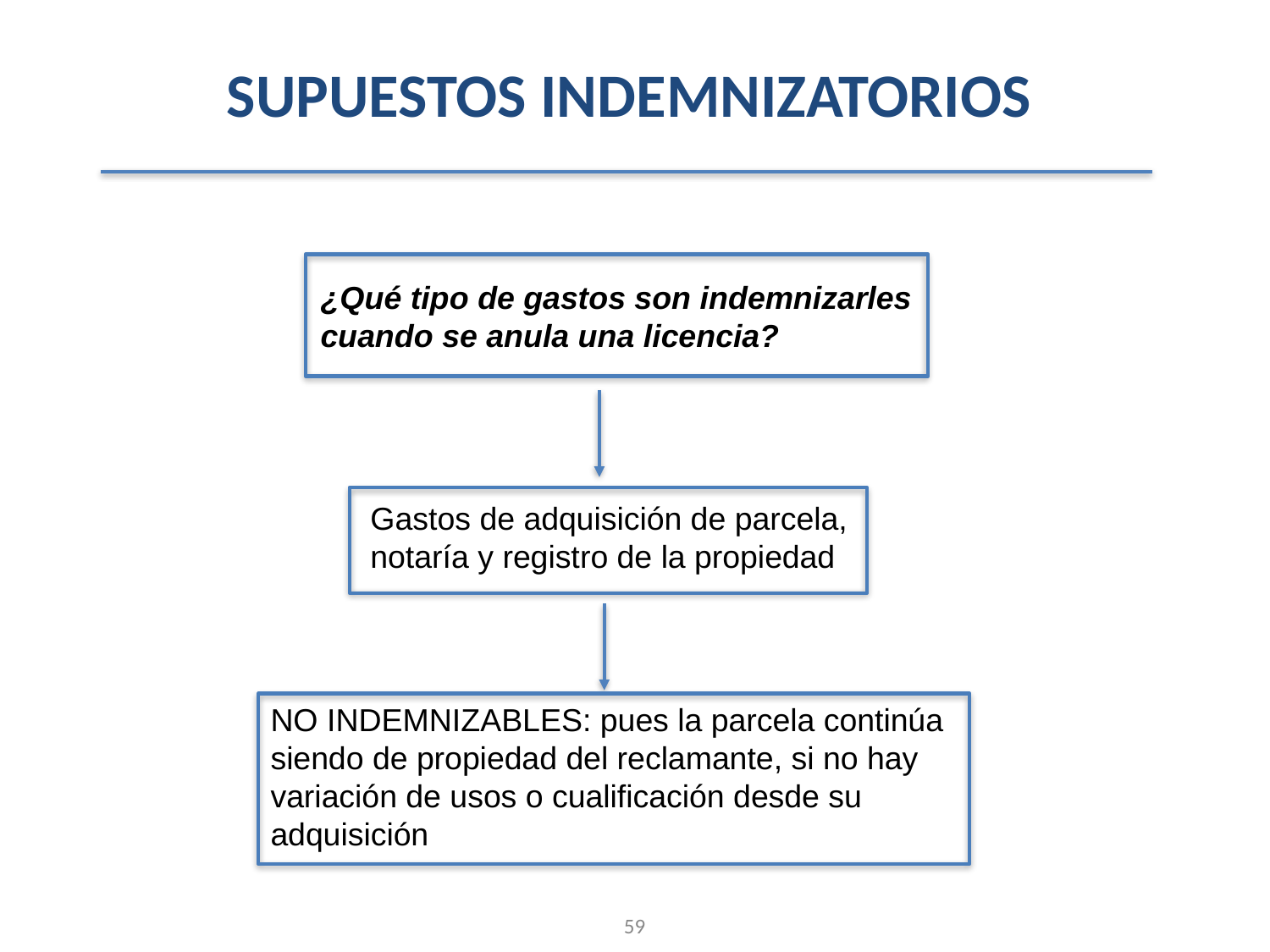

SUPUESTOS INDEMNIZATORIOS

¿Qué tipo de gastos son indemnizarles cuando se anula una licencia?

Gastos de adquisición de parcela, notaría y registro de la propiedad

NO INDEMNIZABLES: pues la parcela continúa siendo de propiedad del reclamante, si no hay variación de usos o cualificación desde su adquisición
59